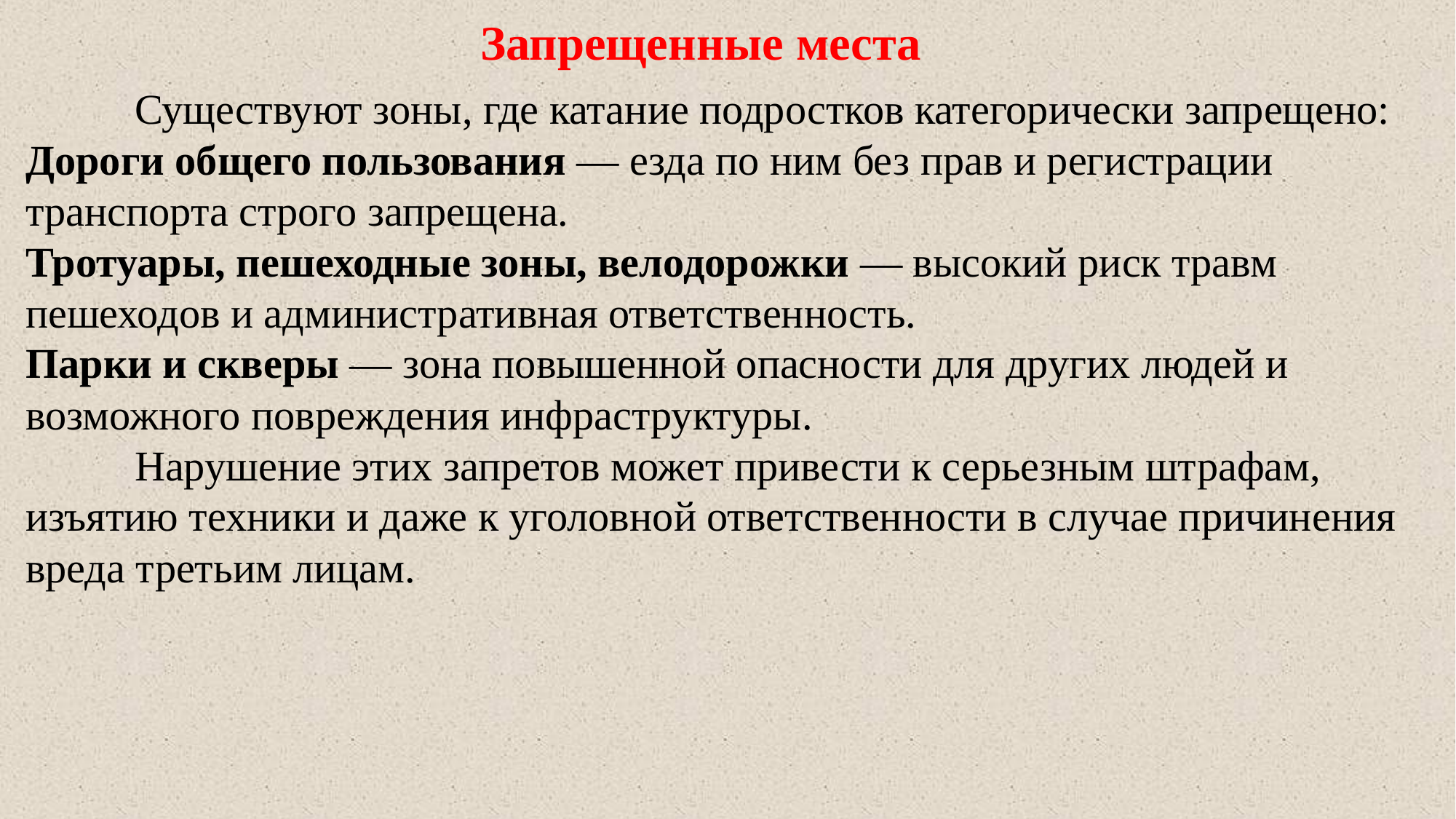

Запрещенные места
	Существуют зоны, где катание подростков категорически запрещено:
Дороги общего пользования — езда по ним без прав и регистрации транспорта строго запрещена.
Тротуары, пешеходные зоны, велодорожки — высокий риск травм пешеходов и административная ответственность.
Парки и скверы — зона повышенной опасности для других людей и возможного повреждения инфраструктуры.
	Нарушение этих запретов может привести к серьезным штрафам, изъятию техники и даже к уголовной ответственности в случае причинения вреда третьим лицам.